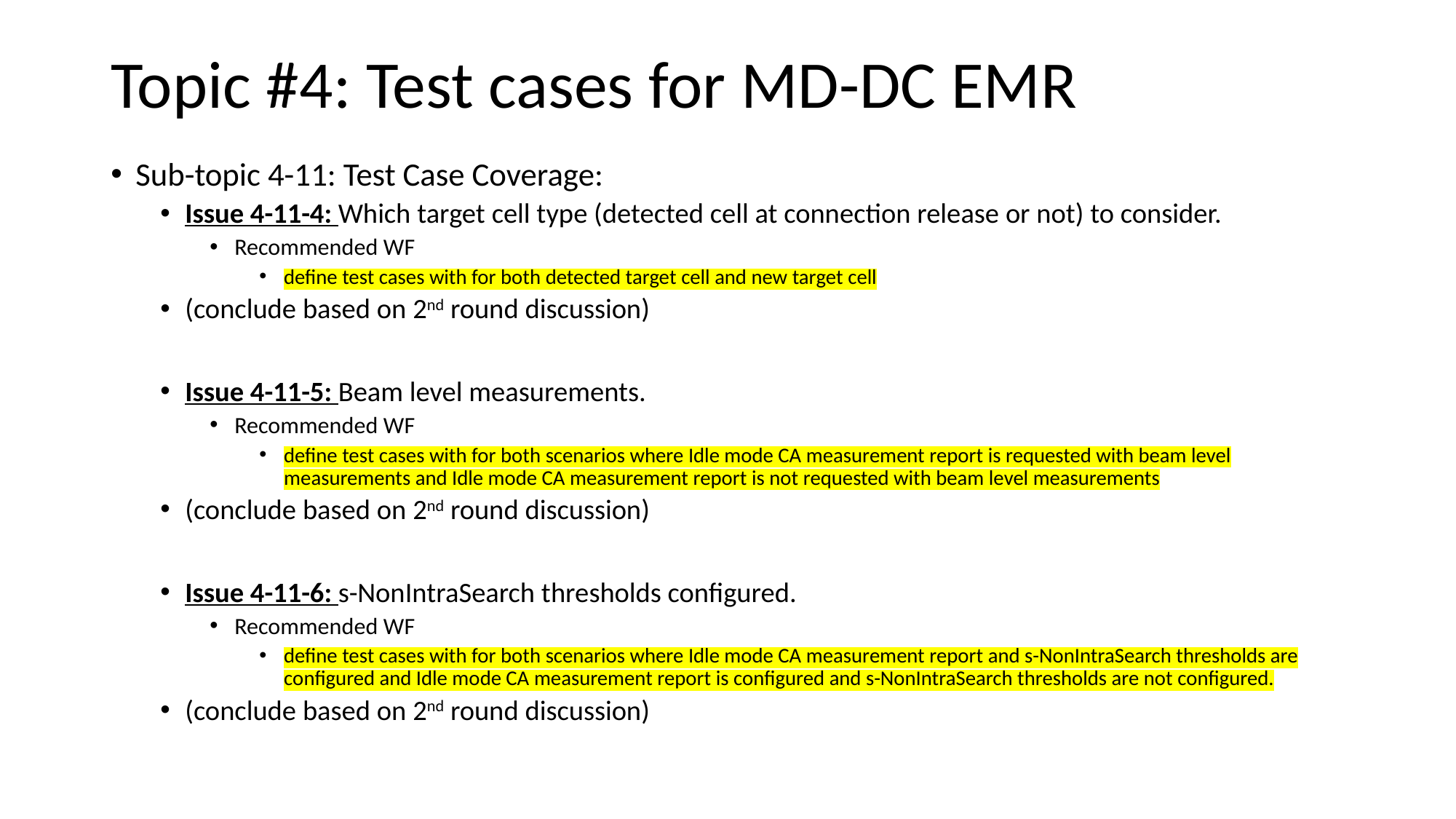

# Topic #4: Test cases for MD-DC EMR
Sub-topic 4-11: Test Case Coverage:
Issue 4-11-4: Which target cell type (detected cell at connection release or not) to consider.
Recommended WF
define test cases with for both detected target cell and new target cell
(conclude based on 2nd round discussion)

Issue 4-11-5: Beam level measurements.
Recommended WF
define test cases with for both scenarios where Idle mode CA measurement report is requested with beam level measurements and Idle mode CA measurement report is not requested with beam level measurements
(conclude based on 2nd round discussion)

Issue 4-11-6: s-NonIntraSearch thresholds configured.
Recommended WF
define test cases with for both scenarios where Idle mode CA measurement report and s-NonIntraSearch thresholds are configured and Idle mode CA measurement report is configured and s-NonIntraSearch thresholds are not configured.
(conclude based on 2nd round discussion)